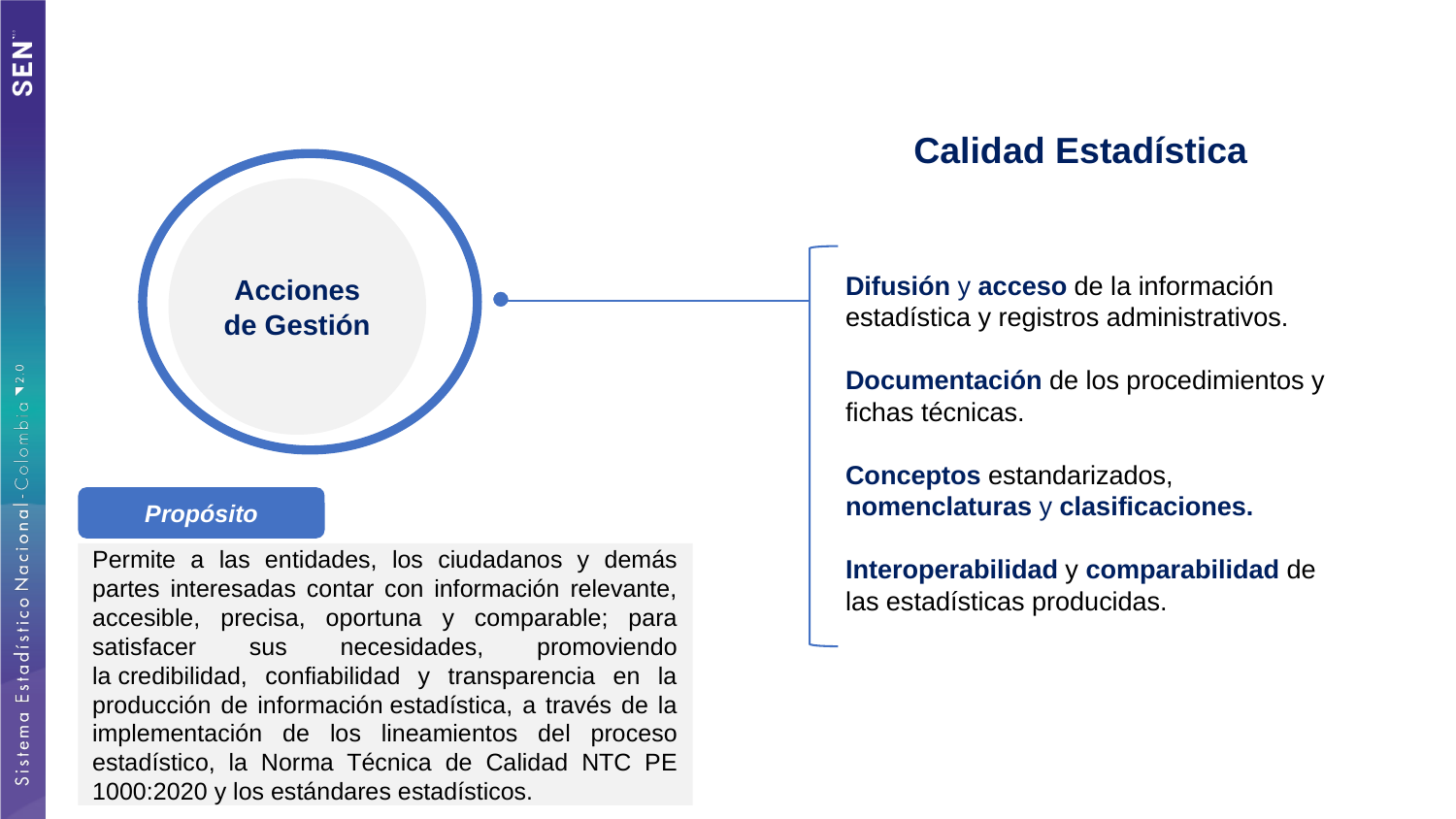

Calidad Estadística

Acciones de Gestión

Difusión y acceso de la información estadística y registros administrativos.

Documentación de los procedimientos y fichas técnicas.

Conceptos estandarizados, nomenclaturas y clasificaciones.

Interoperabilidad y comparabilidad de las estadísticas producidas.

Propósito
Permite a las entidades, los ciudadanos y demás partes interesadas contar con información relevante, accesible, precisa, oportuna y comparable; para satisfacer sus necesidades, promoviendo la credibilidad, confiabilidad y transparencia en la producción de información estadística, a través de la implementación de los lineamientos del proceso estadístico, la Norma Técnica de Calidad NTC PE 1000:2020 y los estándares estadísticos.